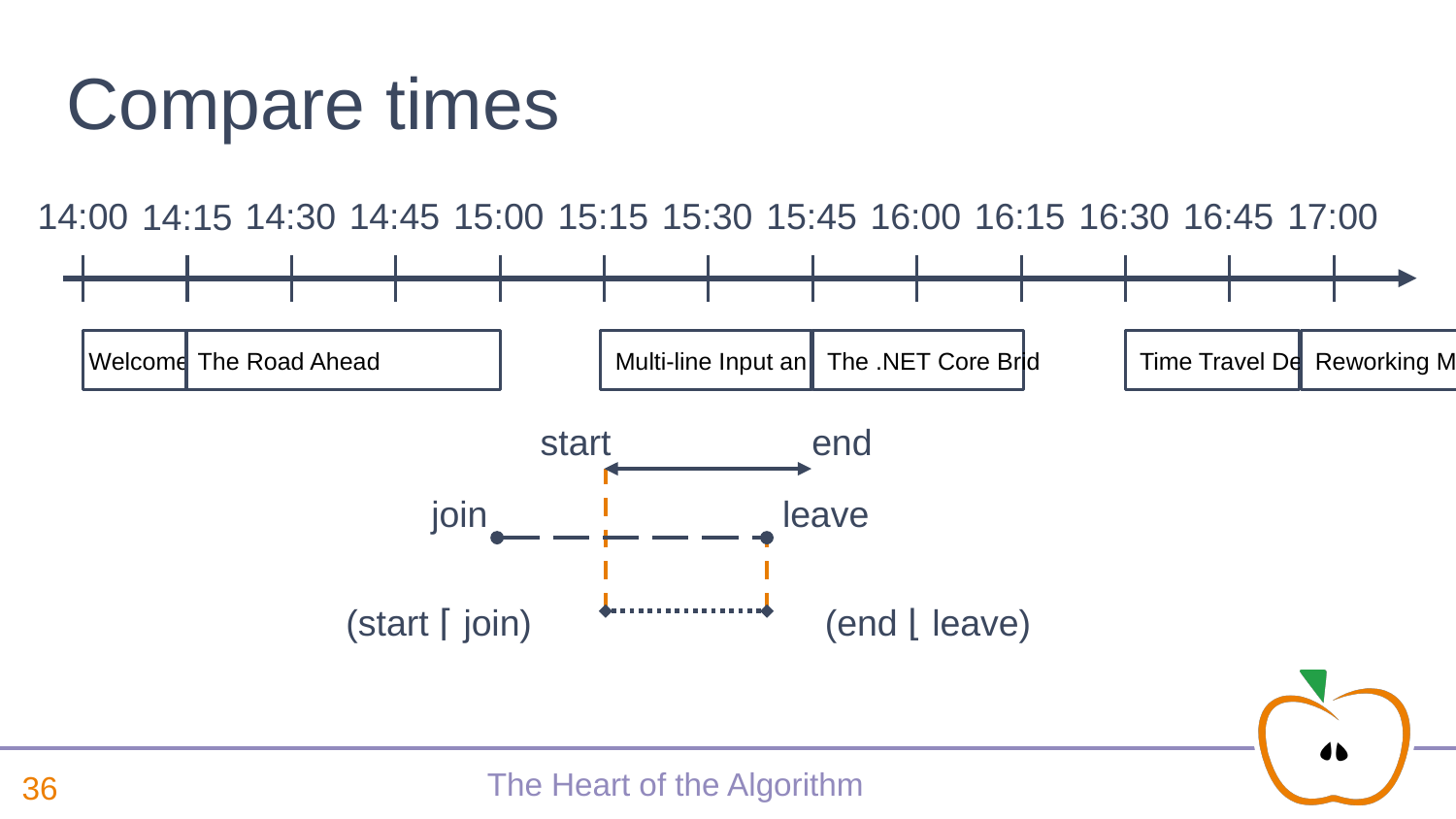

# Compare times
14:00
14:30
14:45
15:00
15:15
15:30
15:45
16:00
16:15
16:30
16:45
17:00
14:15
Welcome
The Road Ahead
Multi-line Input an
The .NET Core Brid
Time Travel De
Reworking Mas
start
end
join
leave
(start ⌈ join)
(end ⌊ leave)